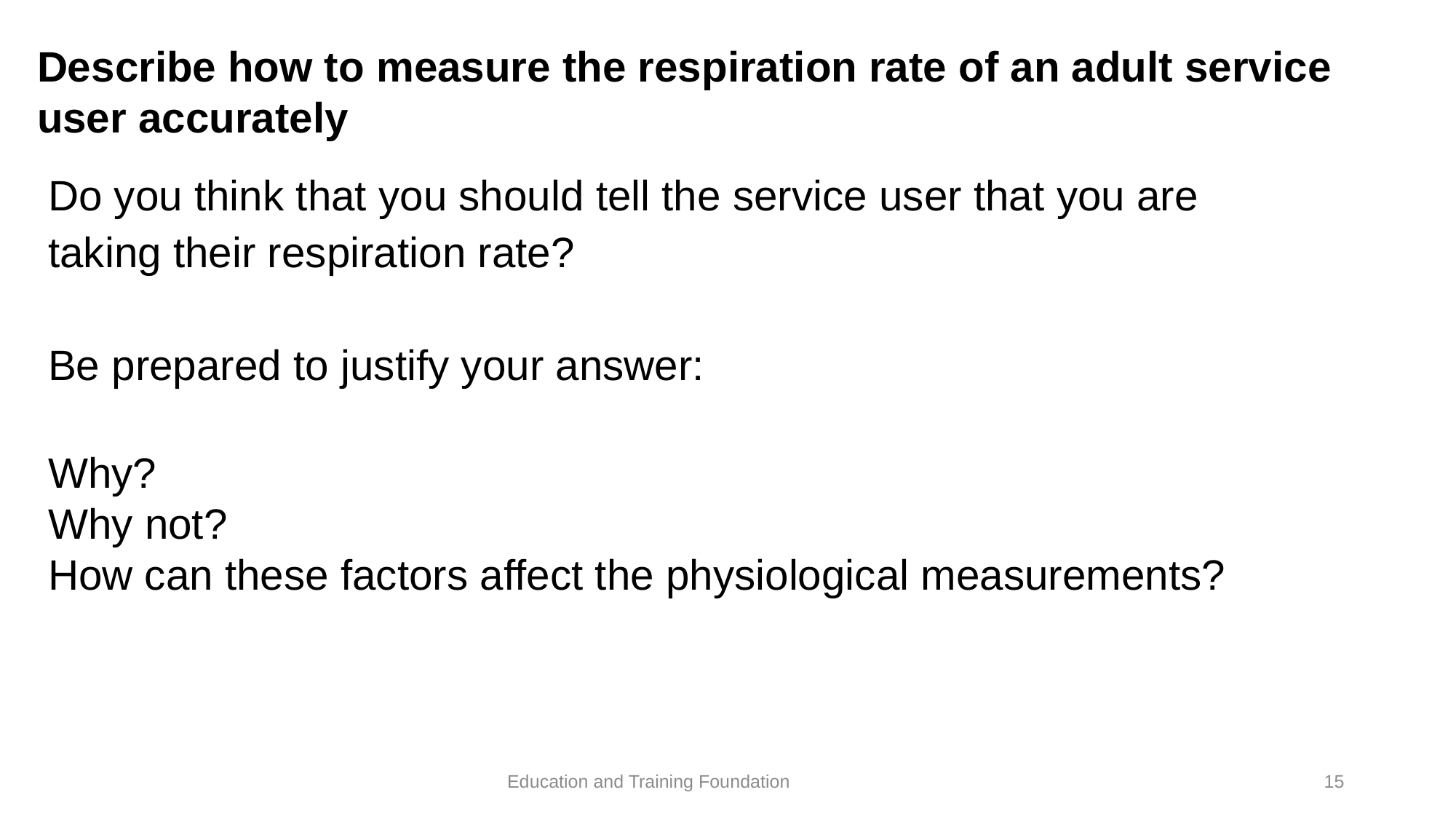

# Describe how to measure the respiration rate of an adult service user accurately
Do you think that you should tell the service user that you are taking their respiration rate?

Be prepared to justify your answer:

Why?
Why not?
How can these factors affect the physiological measurements?

15
Education and Training Foundation